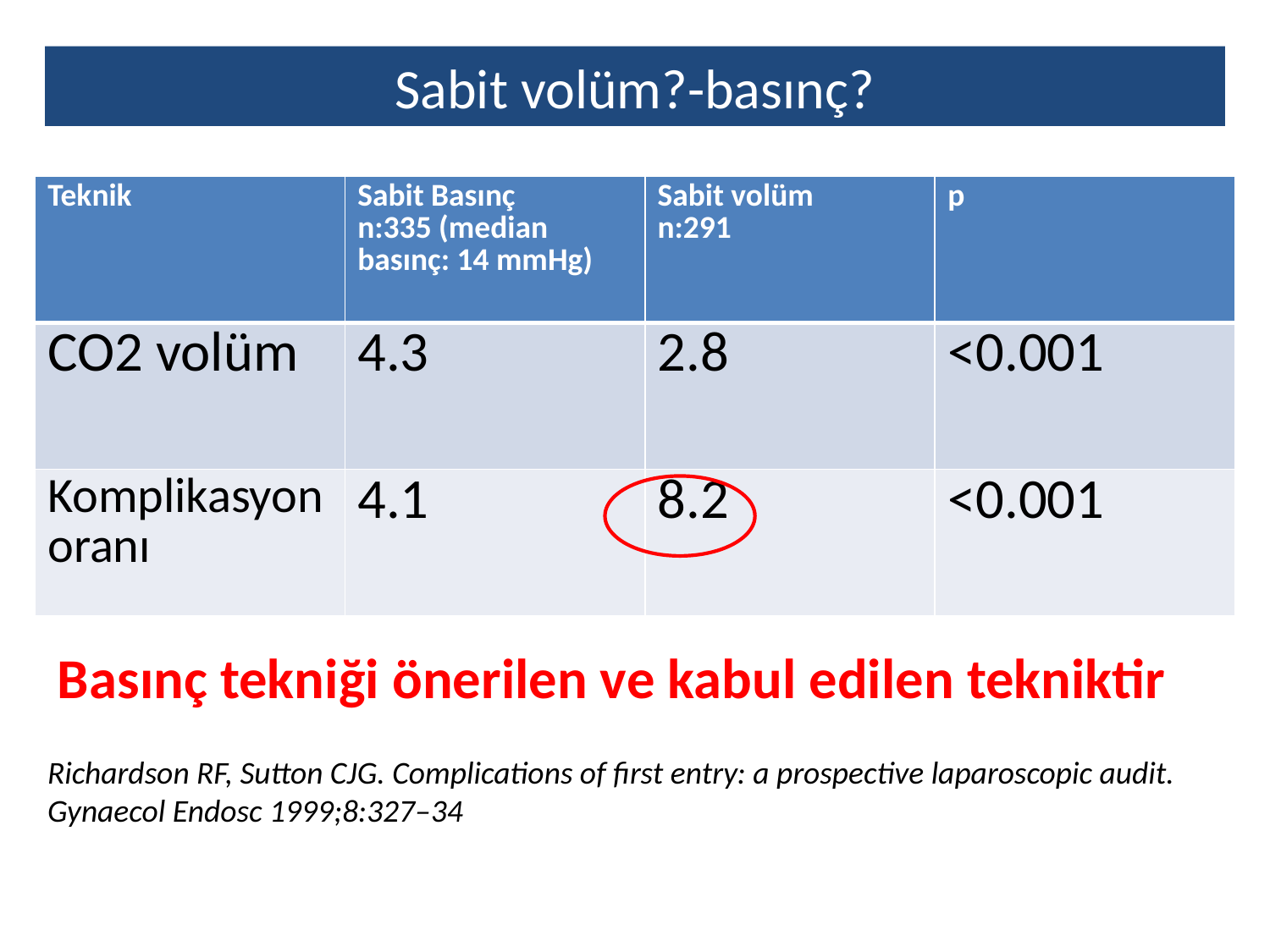

# Sabit volüm?-basınç?
| Teknik | Sabit Basınç n:335 (median basınç: 14 mmHg) | Sabit volüm n:291 | p |
| --- | --- | --- | --- |
| CO2 volüm | 4.3 | 2.8 | <0.001 |
| Komplikasyon oranı | 4.1 | 8.2 | <0.001 |

Basınç tekniği önerilen ve kabul edilen tekniktir
Richardson RF, Sutton CJG. Complications of first entry: a prospective laparoscopic audit. Gynaecol Endosc 1999;8:327–34